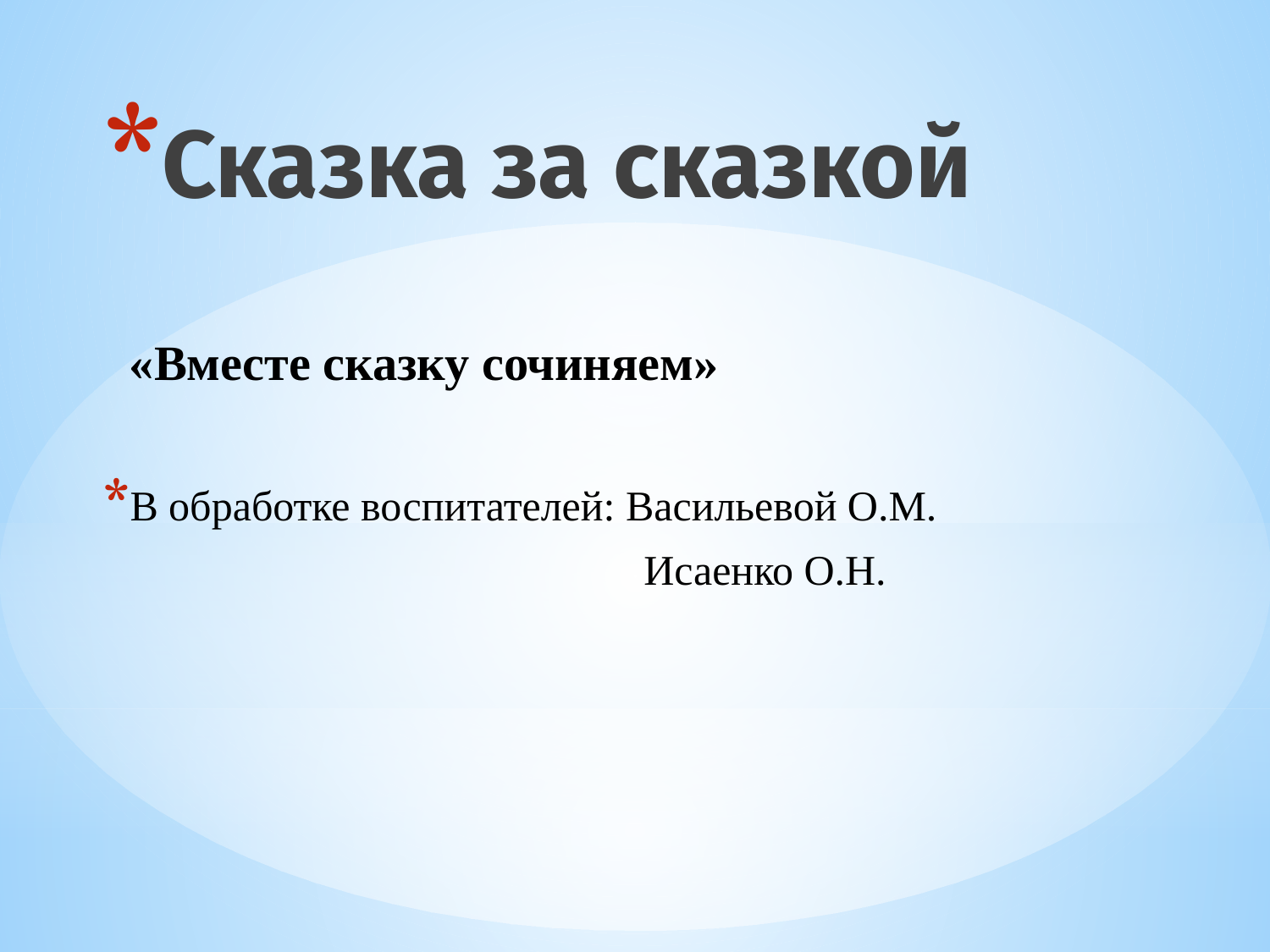

Сказка за сказкой
«Вместе сказку сочиняем»

В обработке воспитателей: Васильевой О.М.
                                                   Исаенко О.Н.
#